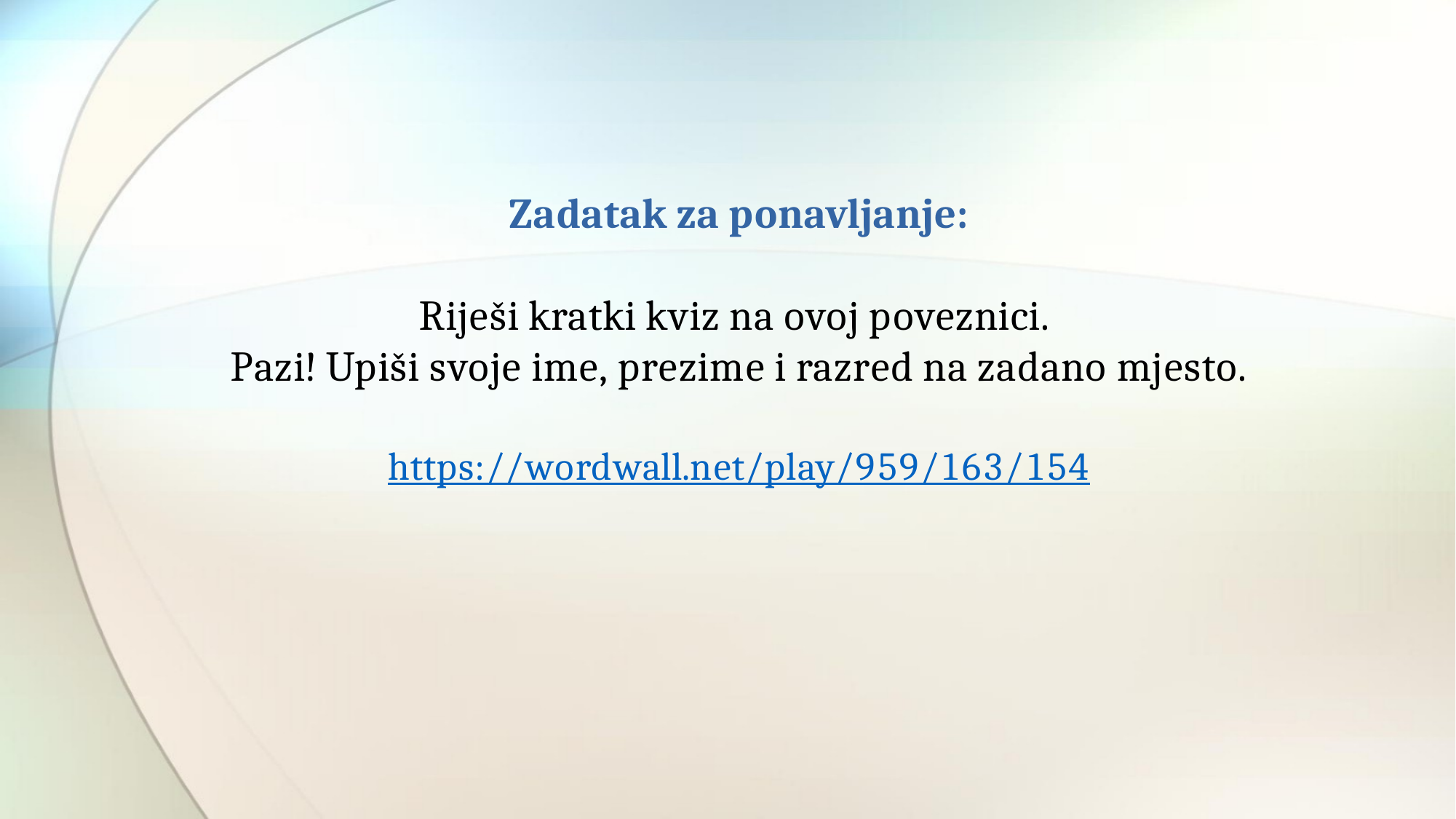

Zadatak za ponavljanje:

Riješi kratki kviz na ovoj poveznici.
Pazi! Upiši svoje ime, prezime i razred na zadano mjesto.

https://wordwall.net/play/959/163/154